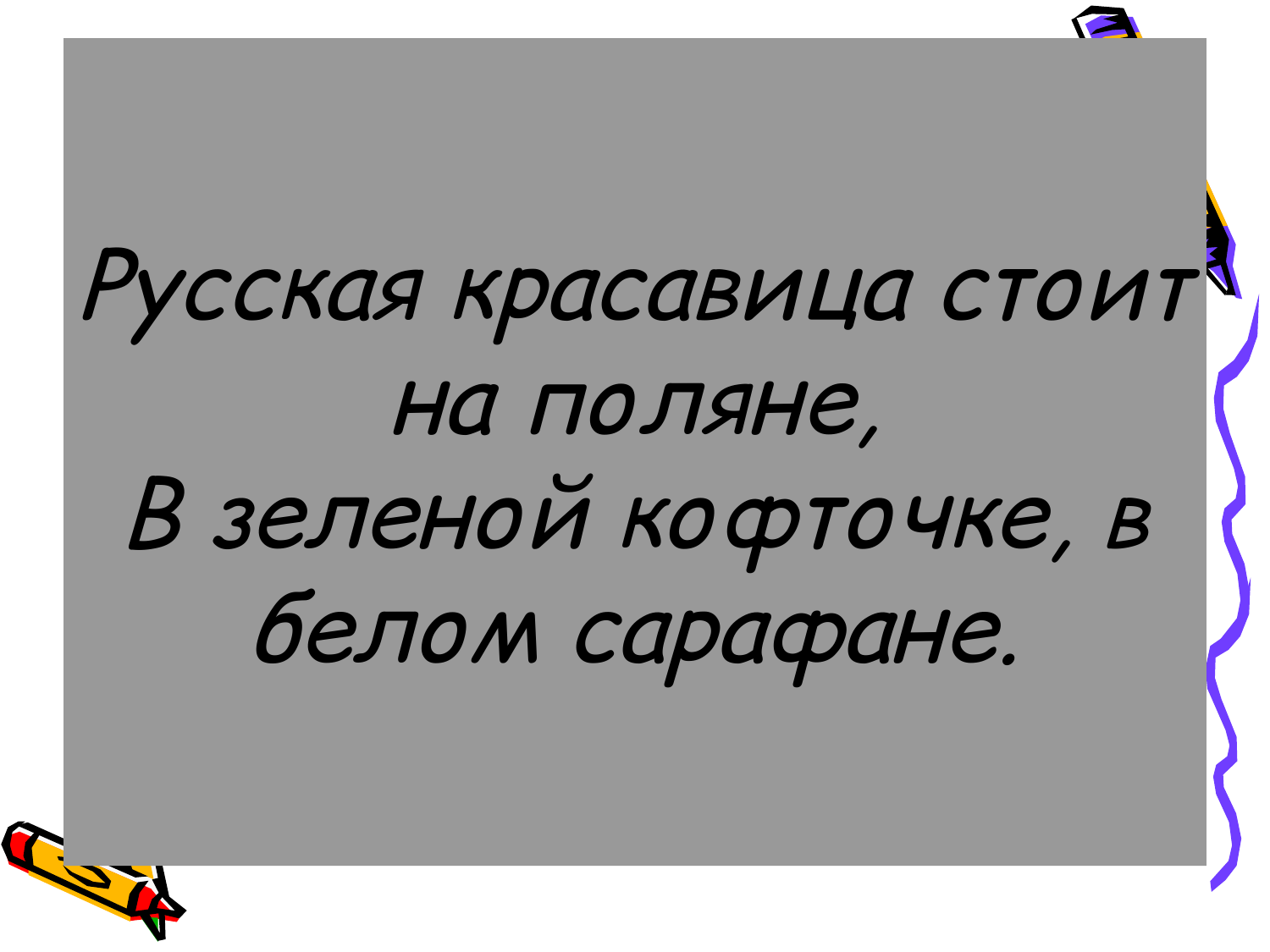

Русская красавица стоит на поляне,
В зеленой кофточке, в белом сарафане.